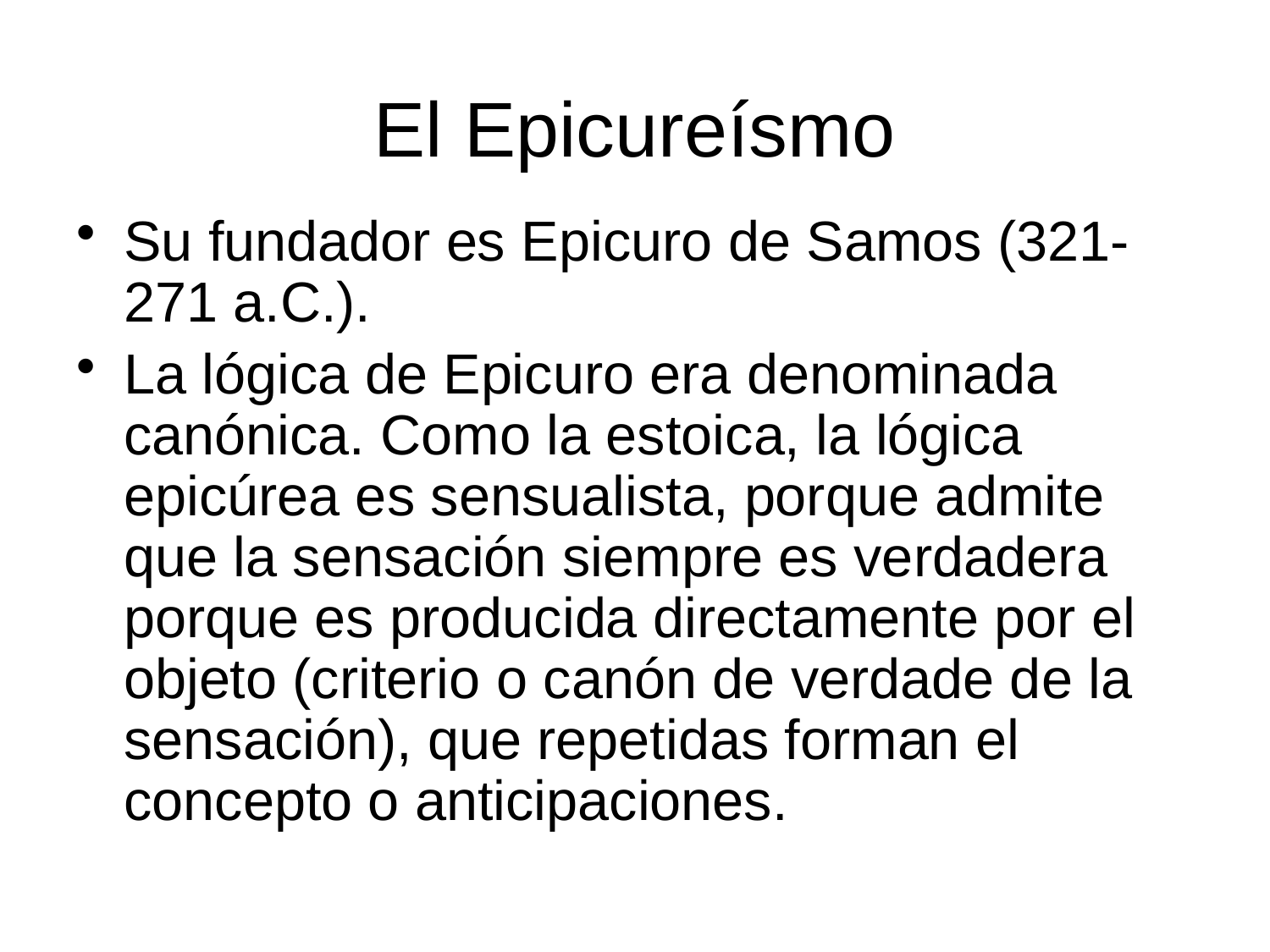

# El Epicureísmo
Su fundador es Epicuro de Samos (321-271 a.C.).
La lógica de Epicuro era denominada canónica. Como la estoica, la lógica epicúrea es sensualista, porque admite que la sensación siempre es verdadera porque es producida directamente por el objeto (criterio o canón de verdade de la sensación), que repetidas forman el concepto o anticipaciones.